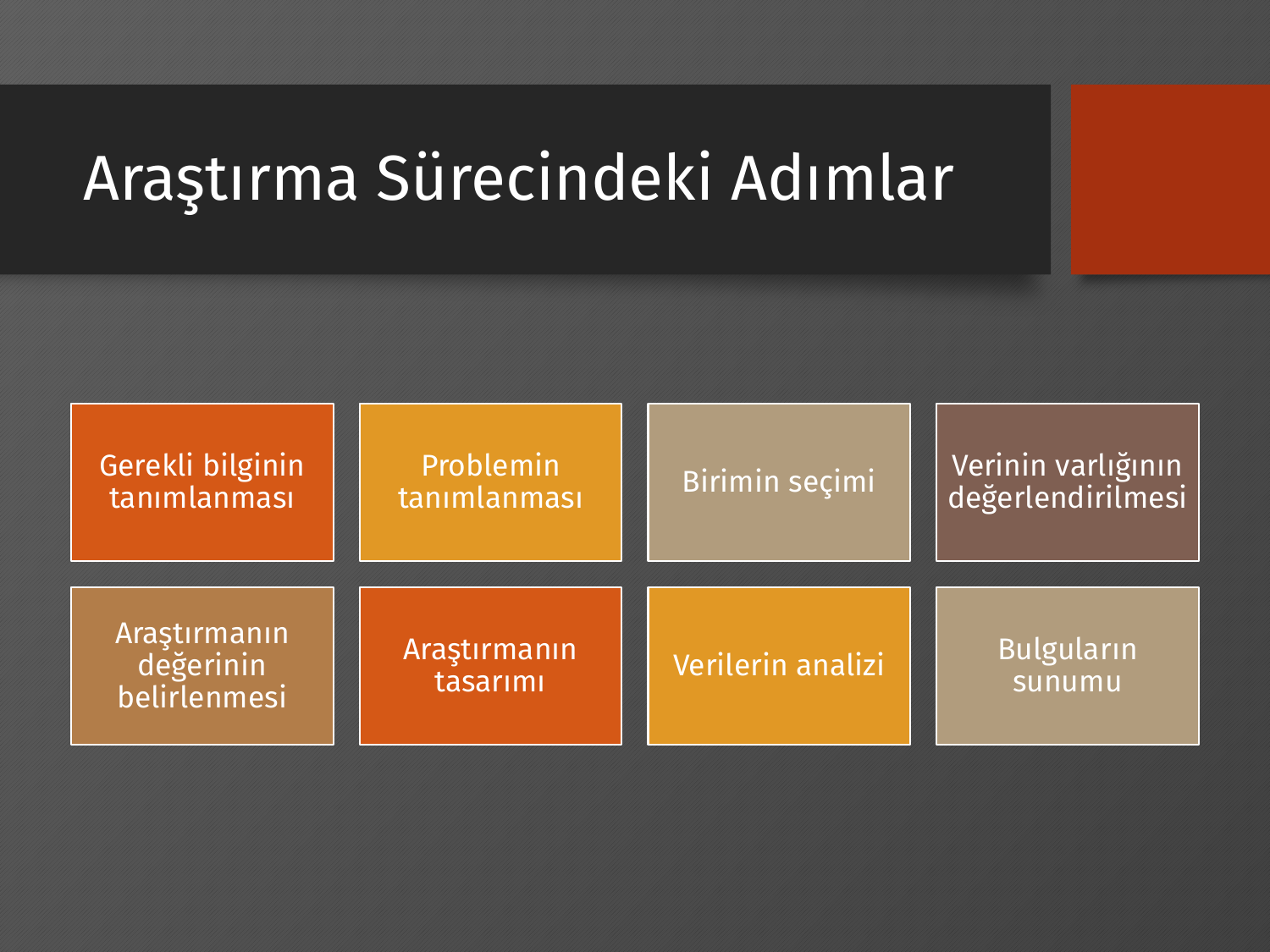

# Araştırma Sürecindeki Adımlar
Gerekli bilginin tanımlanması
Problemin tanımlanması
Birimin seçimi
Verinin varlığının değerlendirilmesi
Araştırmanın değerinin belirlenmesi
Araştırmanın tasarımı
Verilerin analizi
Bulguların sunumu